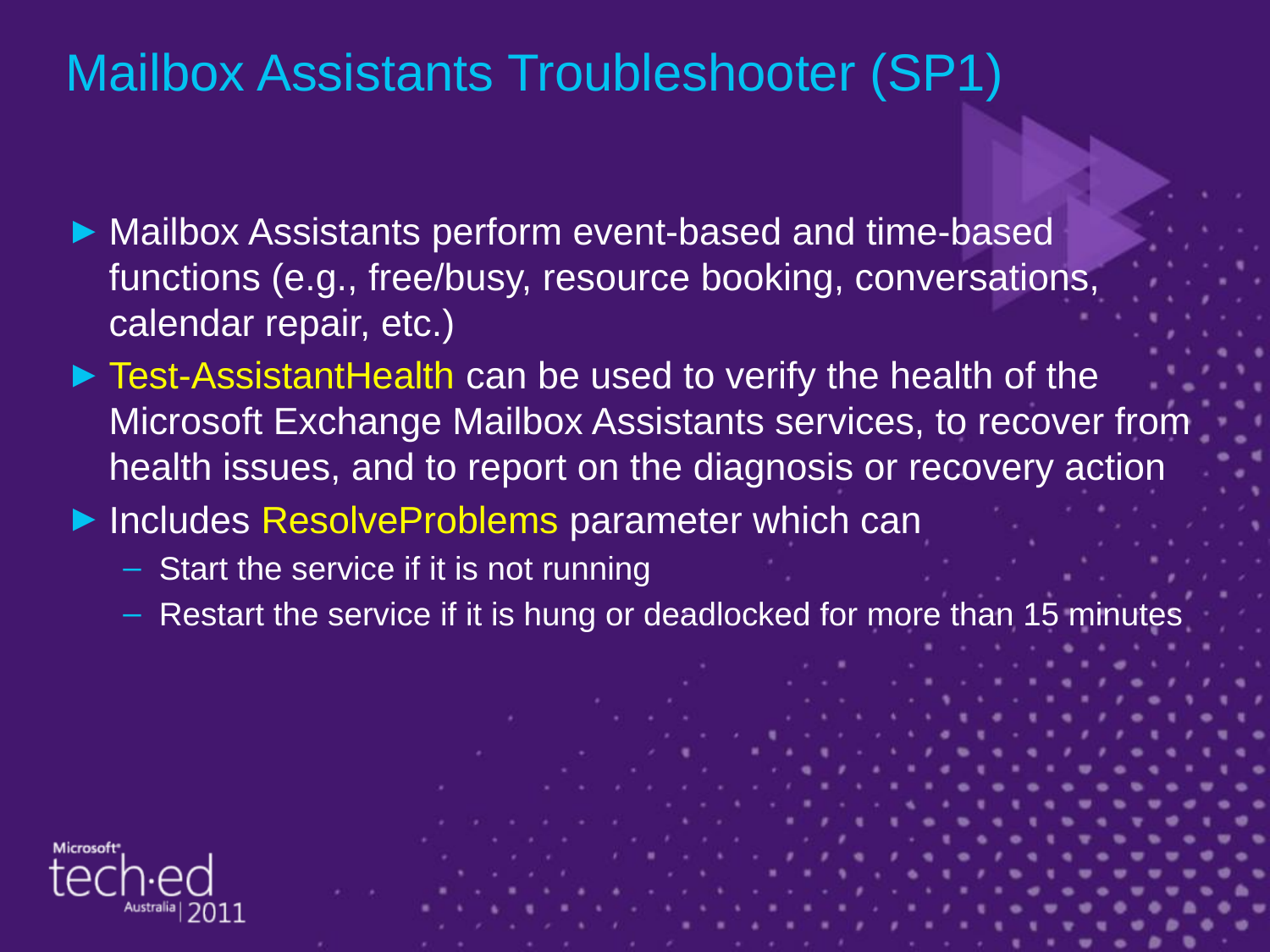

# Mailbox Assistants Troubleshooter (SP1)
Mailbox Assistants perform event-based and time-based functions (e.g., free/busy, resource booking, conversations, calendar repair, etc.)
Test-AssistantHealth can be used to verify the health of the Microsoft Exchange Mailbox Assistants services, to recover from health issues, and to report on the diagnosis or recovery action
Includes ResolveProblems parameter which can
Start the service if it is not running
Restart the service if it is hung or deadlocked for more than 15 minutes